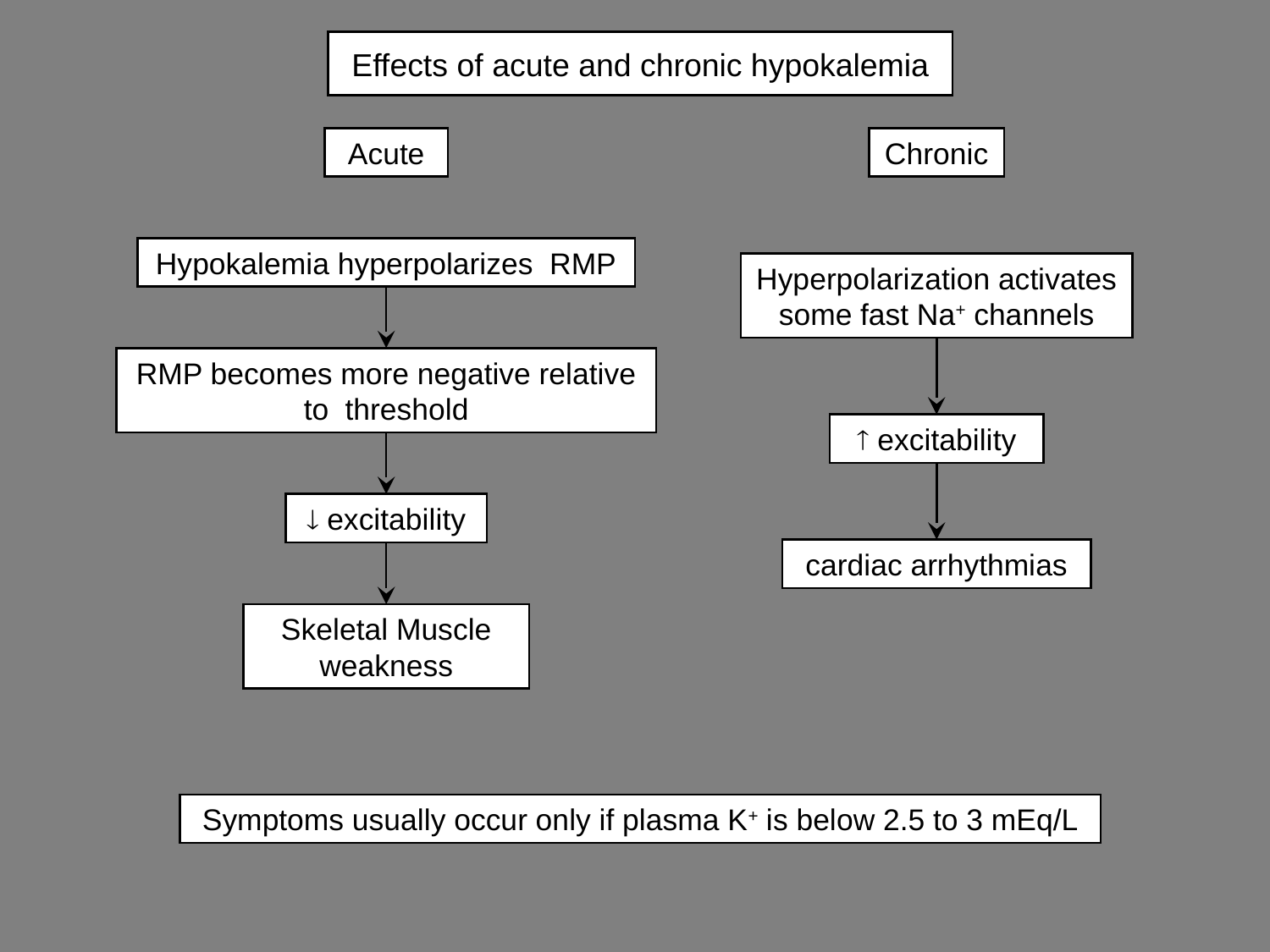

# Effects of acute and chronic hypokalemia
Acute
Hypokalemia hyperpolarizes  RMP
RMP becomes more negative relative to  threshold
↓ excitability
Skeletal Muscle weakness
Chronic
Hyperpolarization activates some fast Na+ channels
↑ excitability
cardiac arrhythmias
Symptoms usually occur only if plasma K+ is below 2.5 to 3 mEq/L